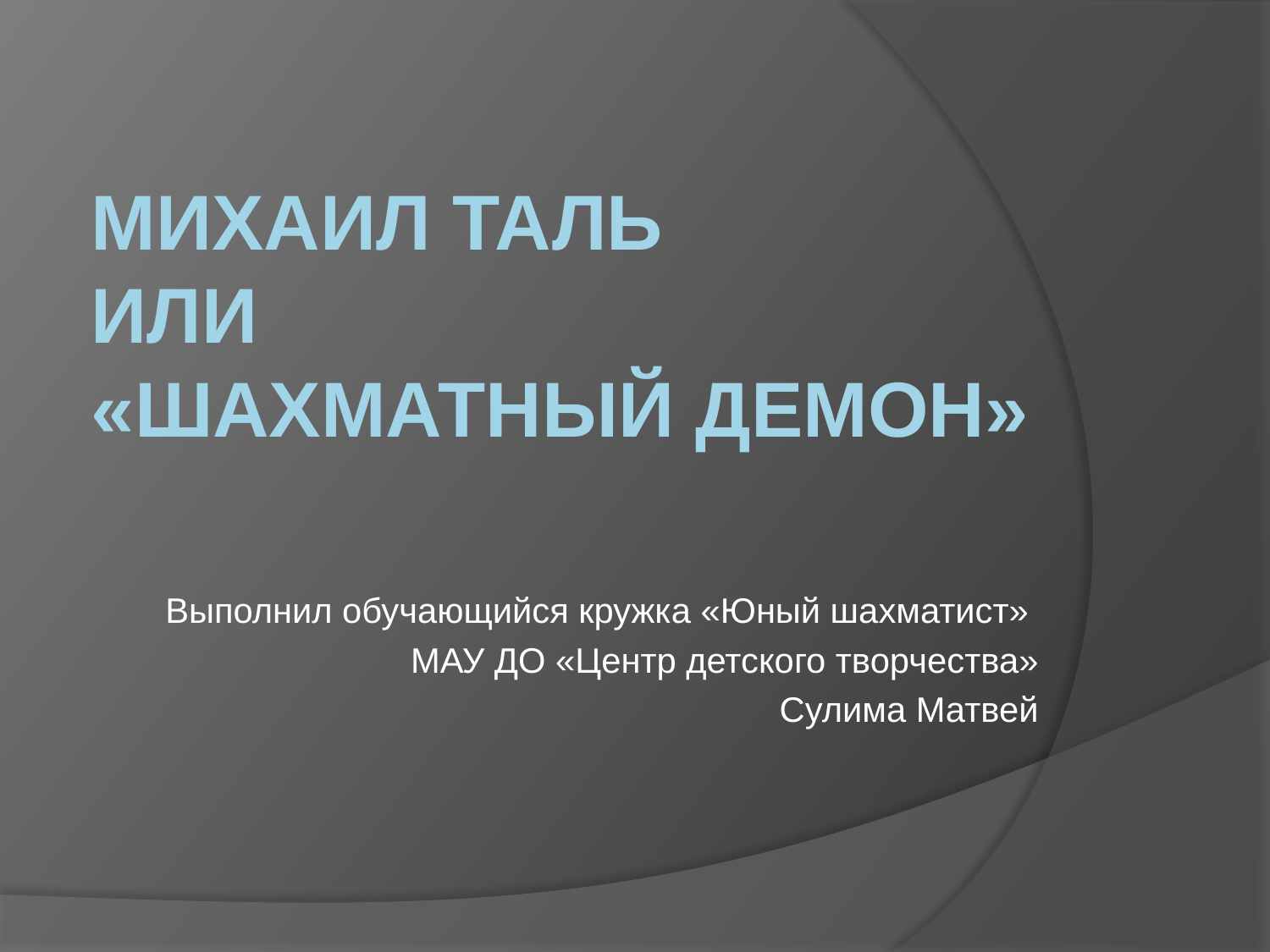

# Михаил таль или «Шахматный демон»
Выполнил обучающийся кружка «Юный шахматист»
МАУ ДО «Центр детского творчества»
Сулима Матвей